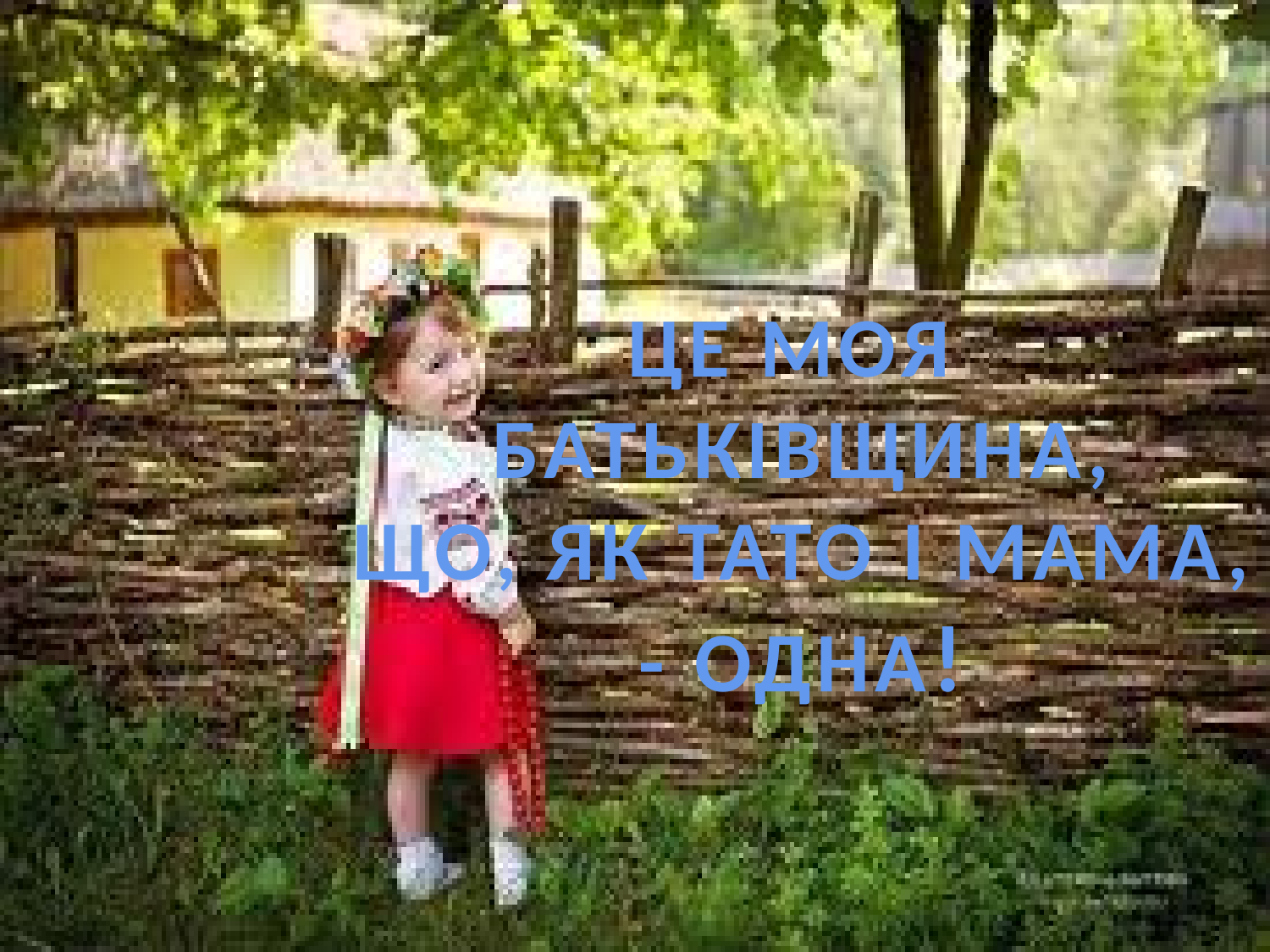

ЦЕ МОЯ
БАТЬКІВЩИНА,
ЩО, ЯК ТАТО І МАМА,
- ОДНА!